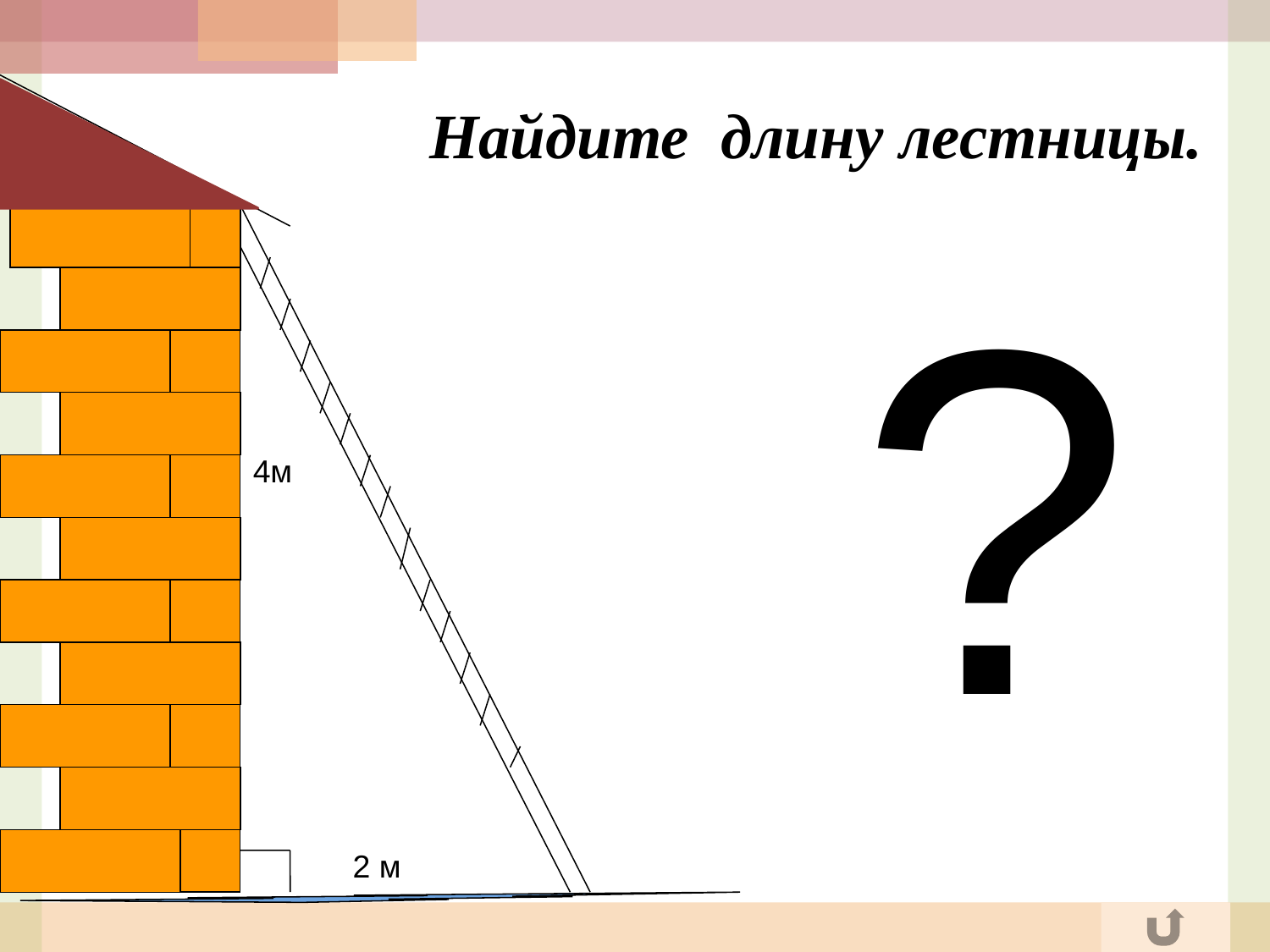

4м

2 м

Найдите  длину лестницы.
          ?